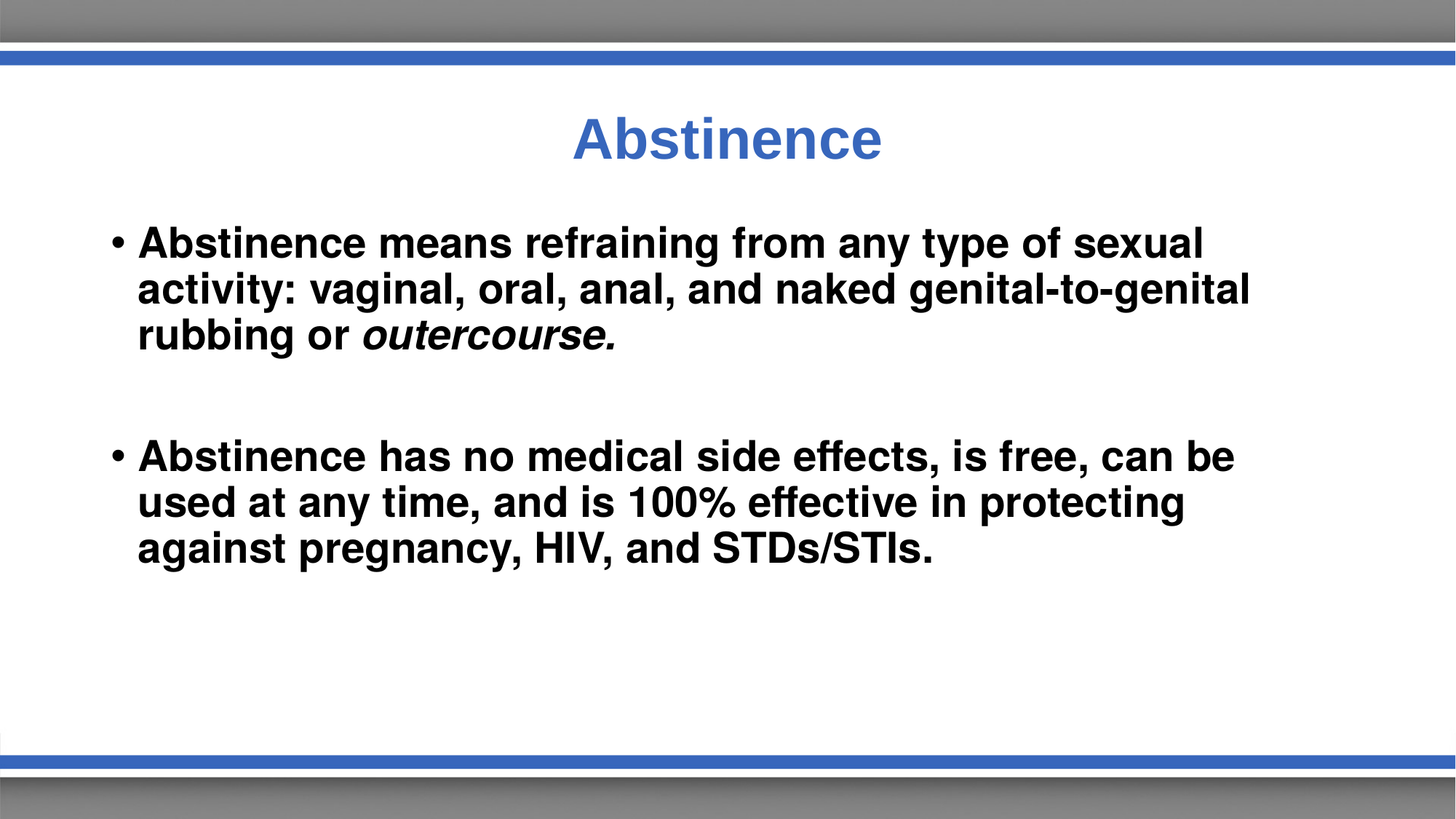

# Abstinence
Abstinence means refraining from any type of sexual activity: vaginal, oral, anal, and naked genital-to-genital rubbing or outercourse.

Abstinence has no medical side effects, is free, can be used at any time, and is 100% effective in protecting against pregnancy, HIV, and STDs/STIs.